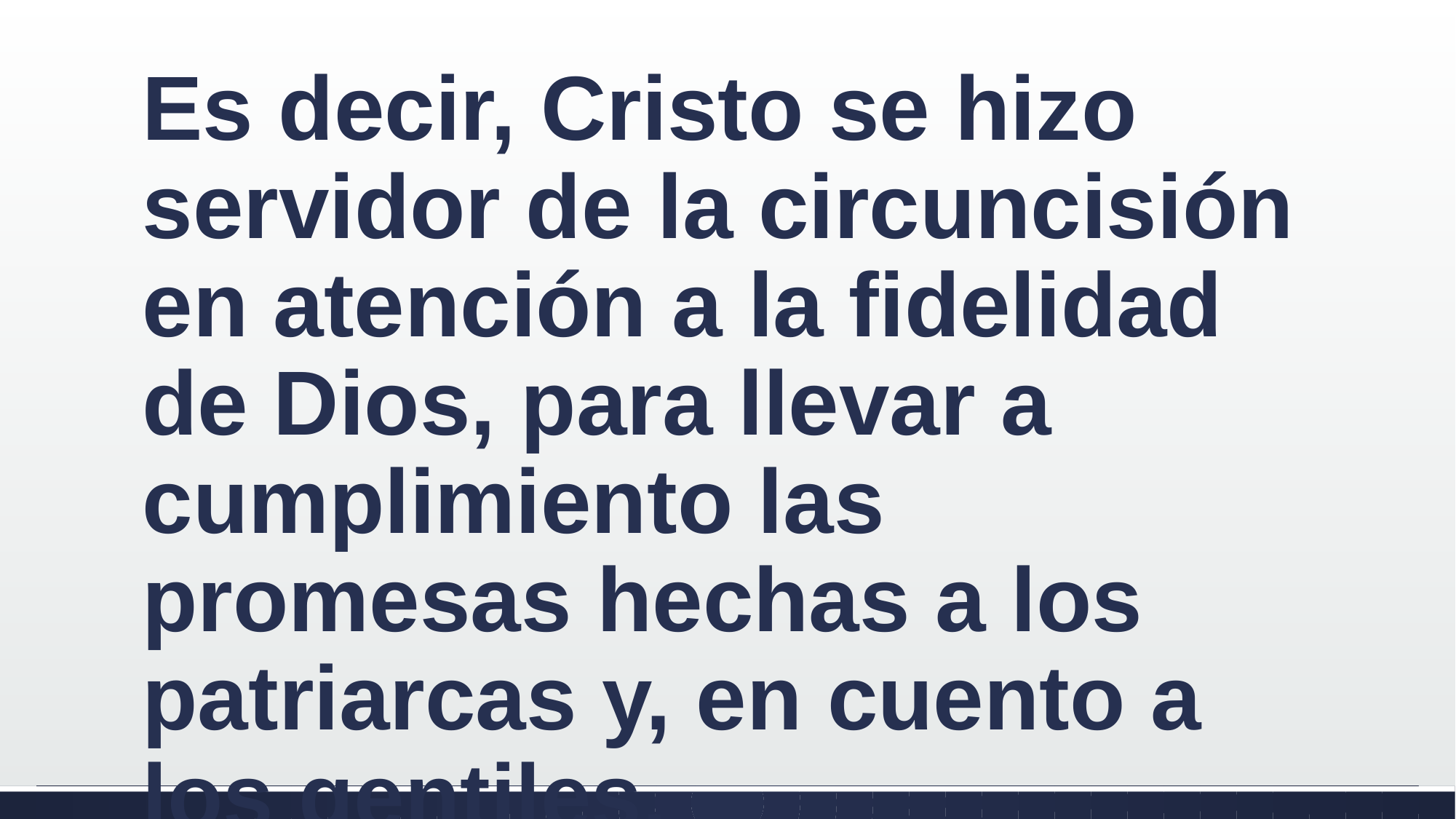

Es decir, Cristo se hizo servidor de la circuncisión en atención a la fidelidad de Dios, para llevar a cumplimiento las promesas hechas a los patriarcas y, en cuento a los gentiles,
#